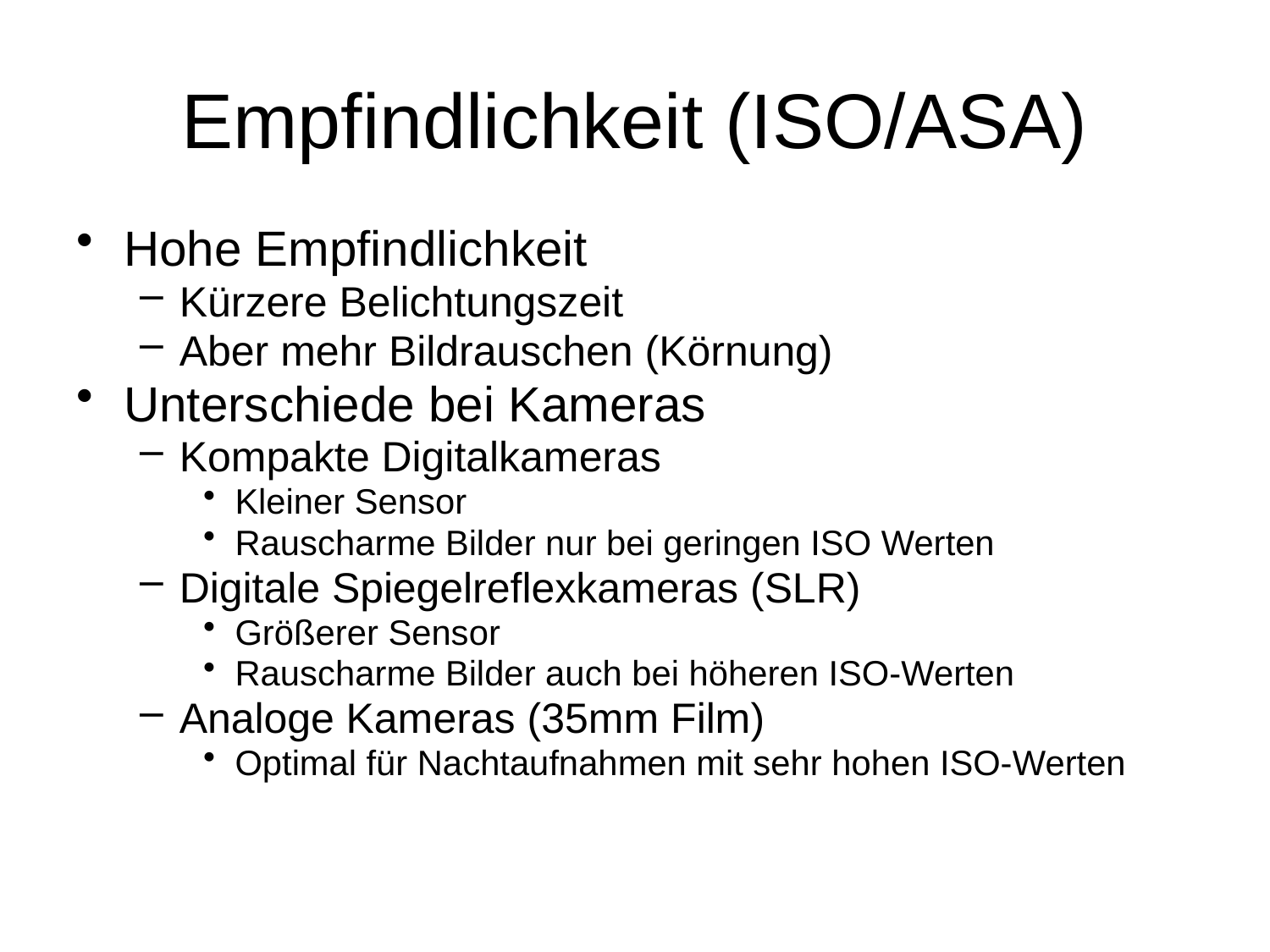

# Empfindlichkeit (ISO/ASA)
Hohe Empfindlichkeit
Kürzere Belichtungszeit
Aber mehr Bildrauschen (Körnung)
Unterschiede bei Kameras
Kompakte Digitalkameras
Kleiner Sensor
Rauscharme Bilder nur bei geringen ISO Werten
Digitale Spiegelreflexkameras (SLR)
Größerer Sensor
Rauscharme Bilder auch bei höheren ISO-Werten
Analoge Kameras (35mm Film)
Optimal für Nachtaufnahmen mit sehr hohen ISO-Werten